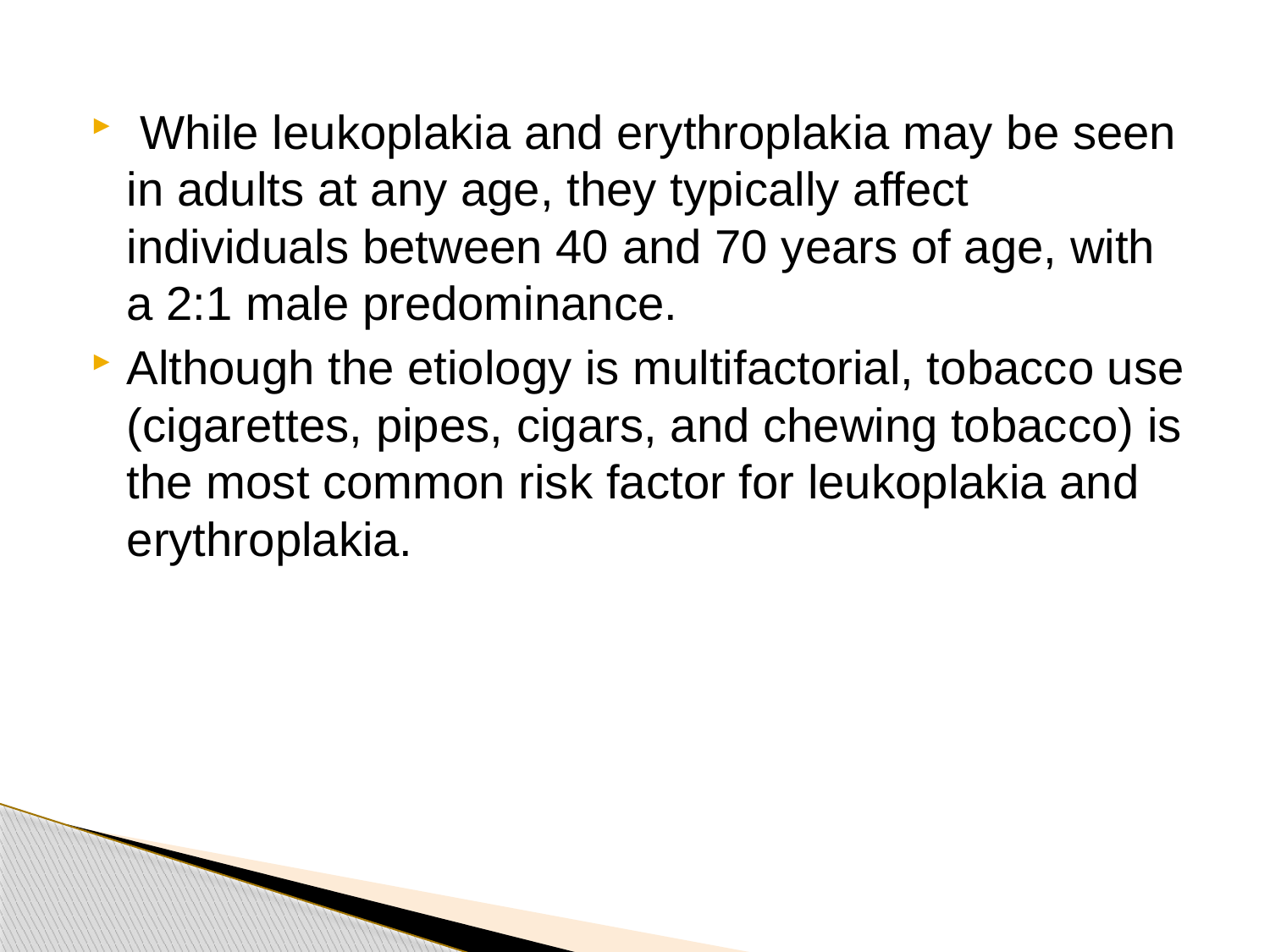

While leukoplakia and erythroplakia may be seen in adults at any age, they typically affect individuals between 40 and 70 years of age, with a 2:1 male predominance.
Although the etiology is multifactorial, tobacco use (cigarettes, pipes, cigars, and chewing tobacco) is the most common risk factor for leukoplakia and erythroplakia.